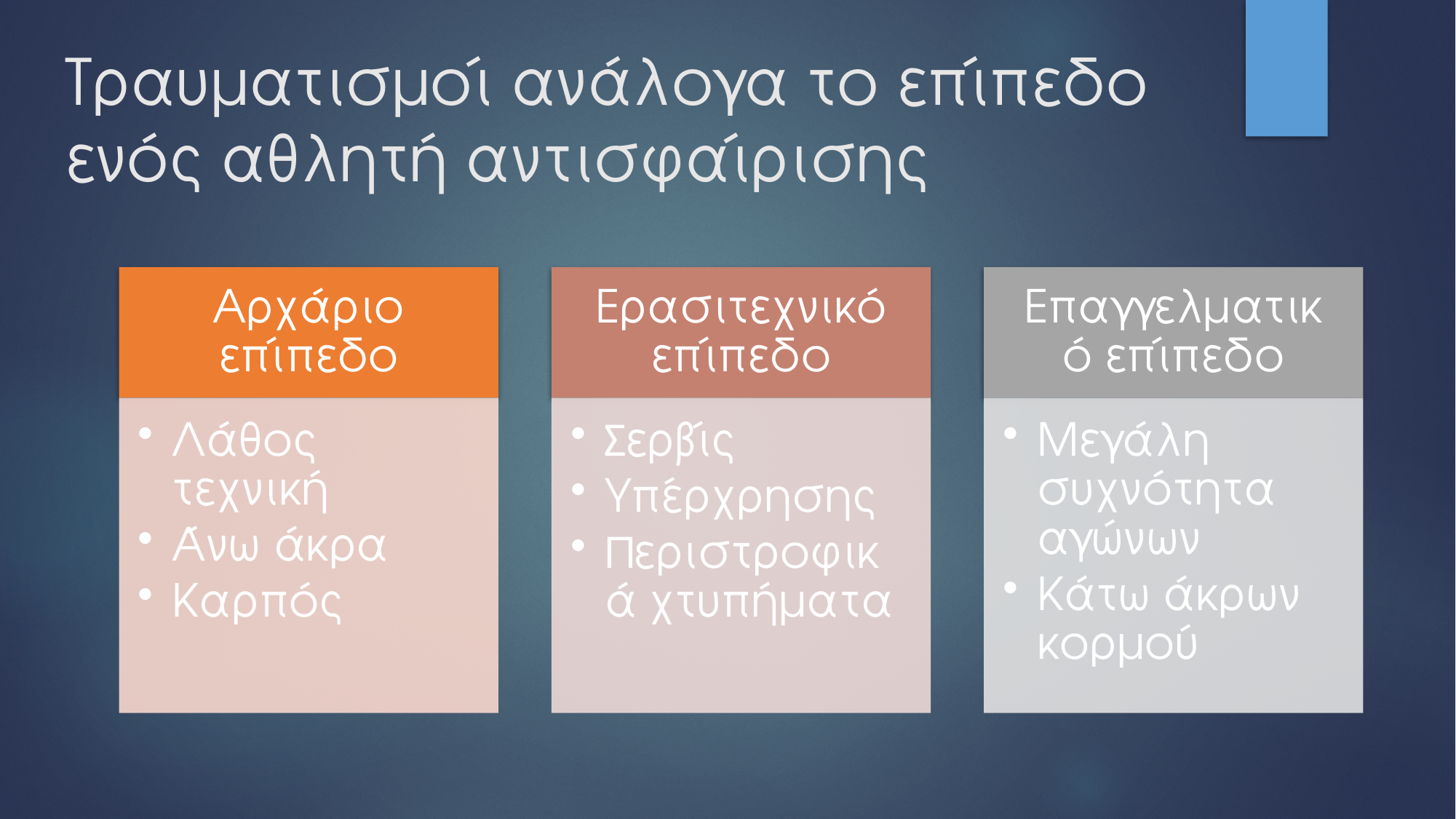

# Τραυματισμοί ανάλογα το επίπεδο ενός αθλητή αντισφαίρισης
Αρχάριο επίπεδο
Λάθος τεχνική
Άνω άκρα
Καρπός
Ερασιτεχνικό επίπεδο
Σερβίς
Υπέρχρησης
Περιστροφικά χτυπήματα
Επαγγελματικό επίπεδο
Μεγάλη συχνότητα αγώνων
Κάτω άκρων κορμού